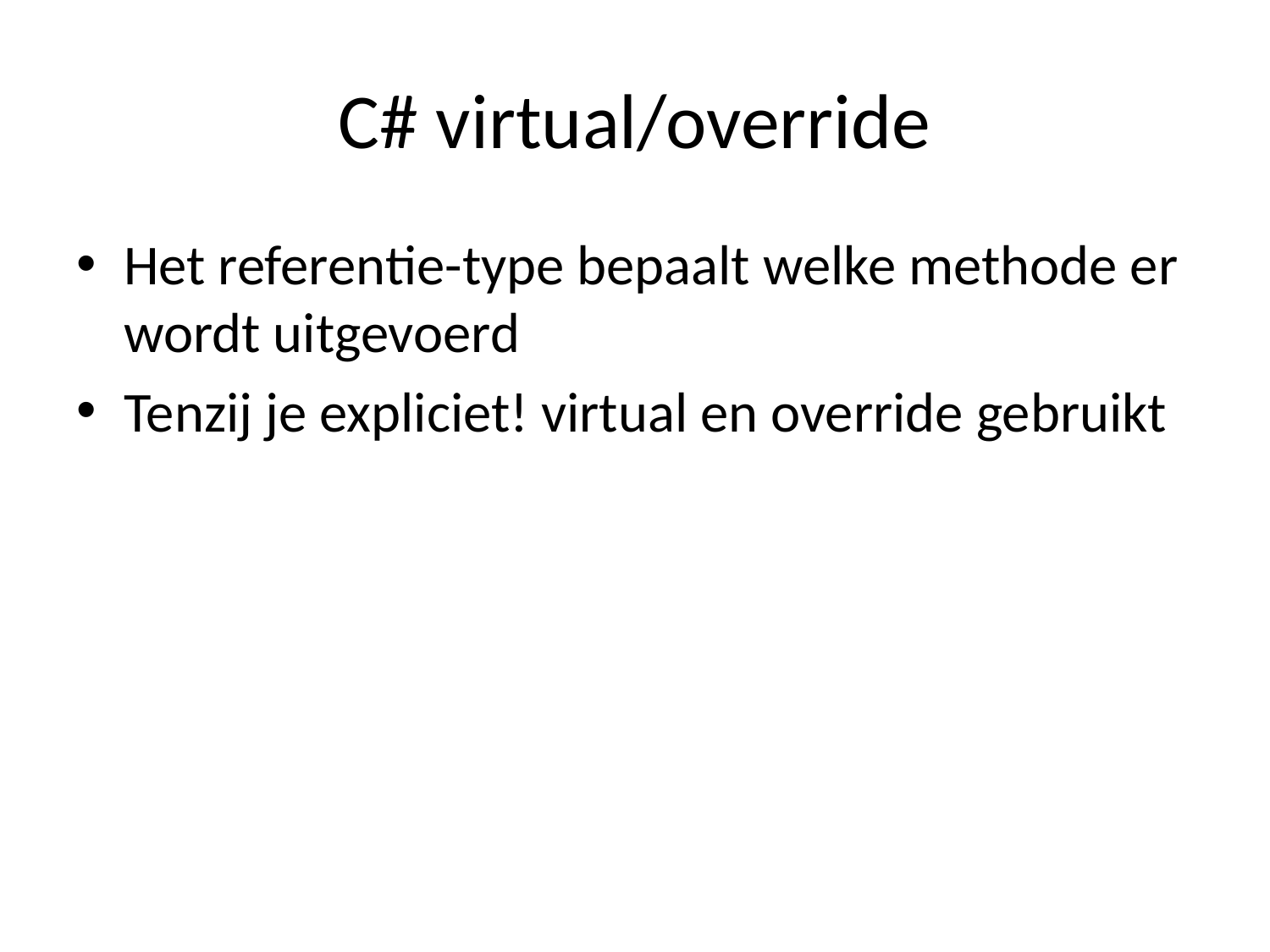

# C# virtual/override
Het referentie-type bepaalt welke methode er wordt uitgevoerd
Tenzij je expliciet! virtual en override gebruikt